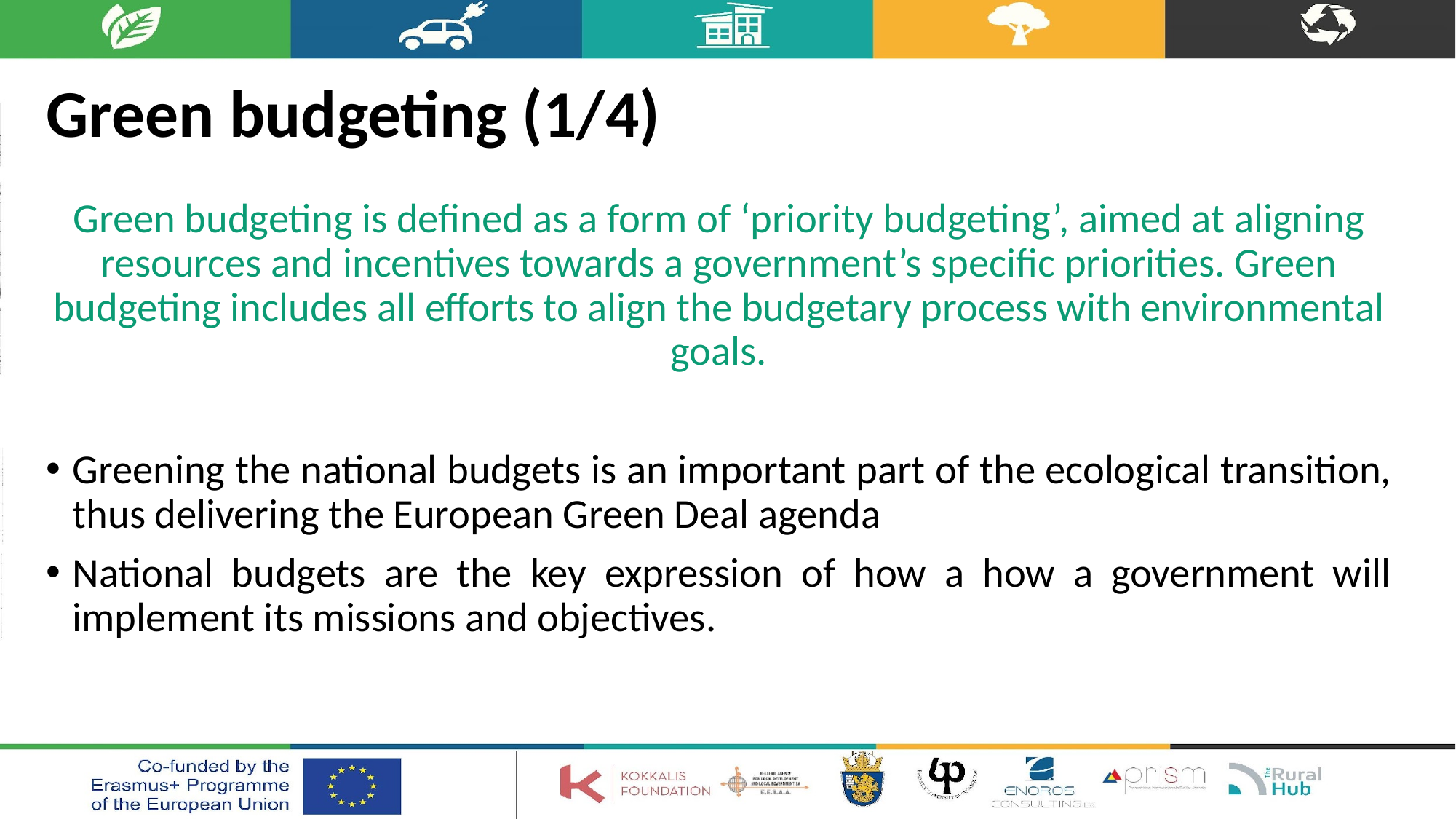

# Green budgeting (1/4)
Green budgeting is defined as a form of ‘priority budgeting’, aimed at aligning resources and incentives towards a government’s specific priorities. Green budgeting includes all efforts to align the budgetary process with environmental goals.

Greening the national budgets is an important part of the ecological transition, thus delivering the European Green Deal agenda
National budgets are the key expression of how a how a government will implement its missions and objectives.